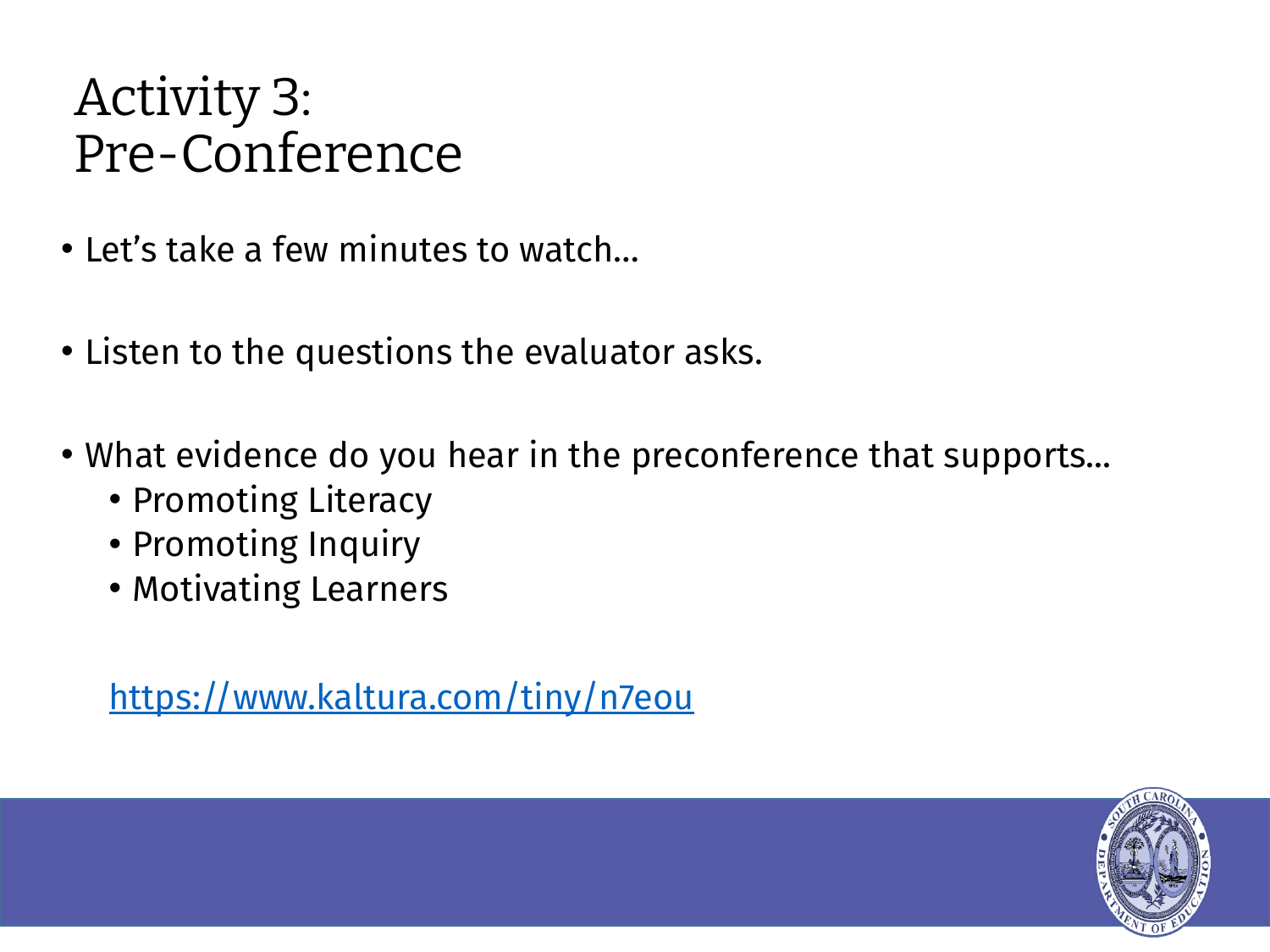

# Activity 3: Pre-Conference
Let’s take a few minutes to watch…

Listen to the questions the evaluator asks.

What evidence do you hear in the preconference that supports...
Promoting Literacy
Promoting Inquiry
Motivating Learners

https://www.kaltura.com/tiny/n7eou